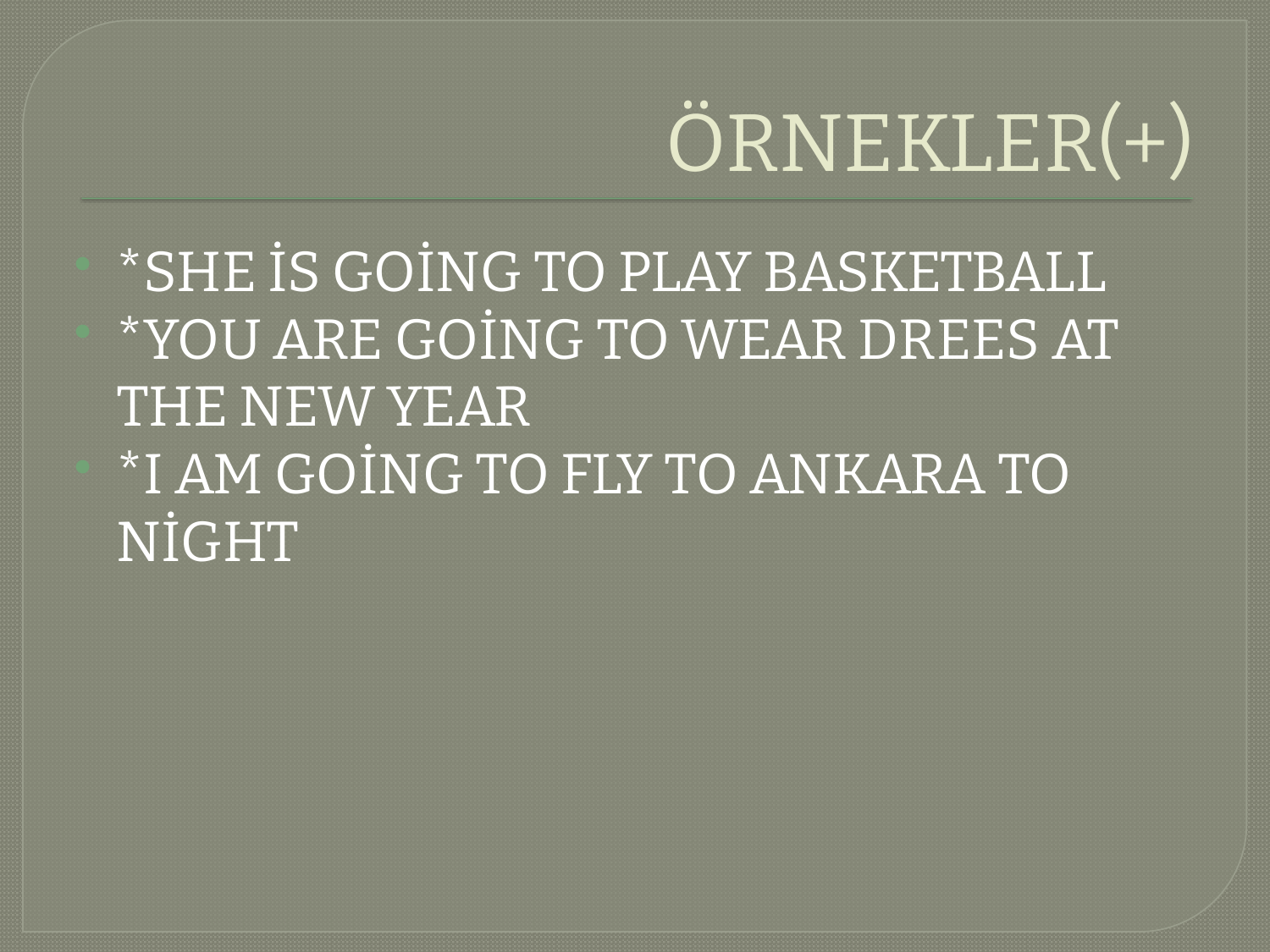

# ÖRNEKLER(+)
*SHE İS GOİNG TO PLAY BASKETBALL
*YOU ARE GOİNG TO WEAR DREES AT THE NEW YEAR
*I AM GOİNG TO FLY TO ANKARA TO NİGHT